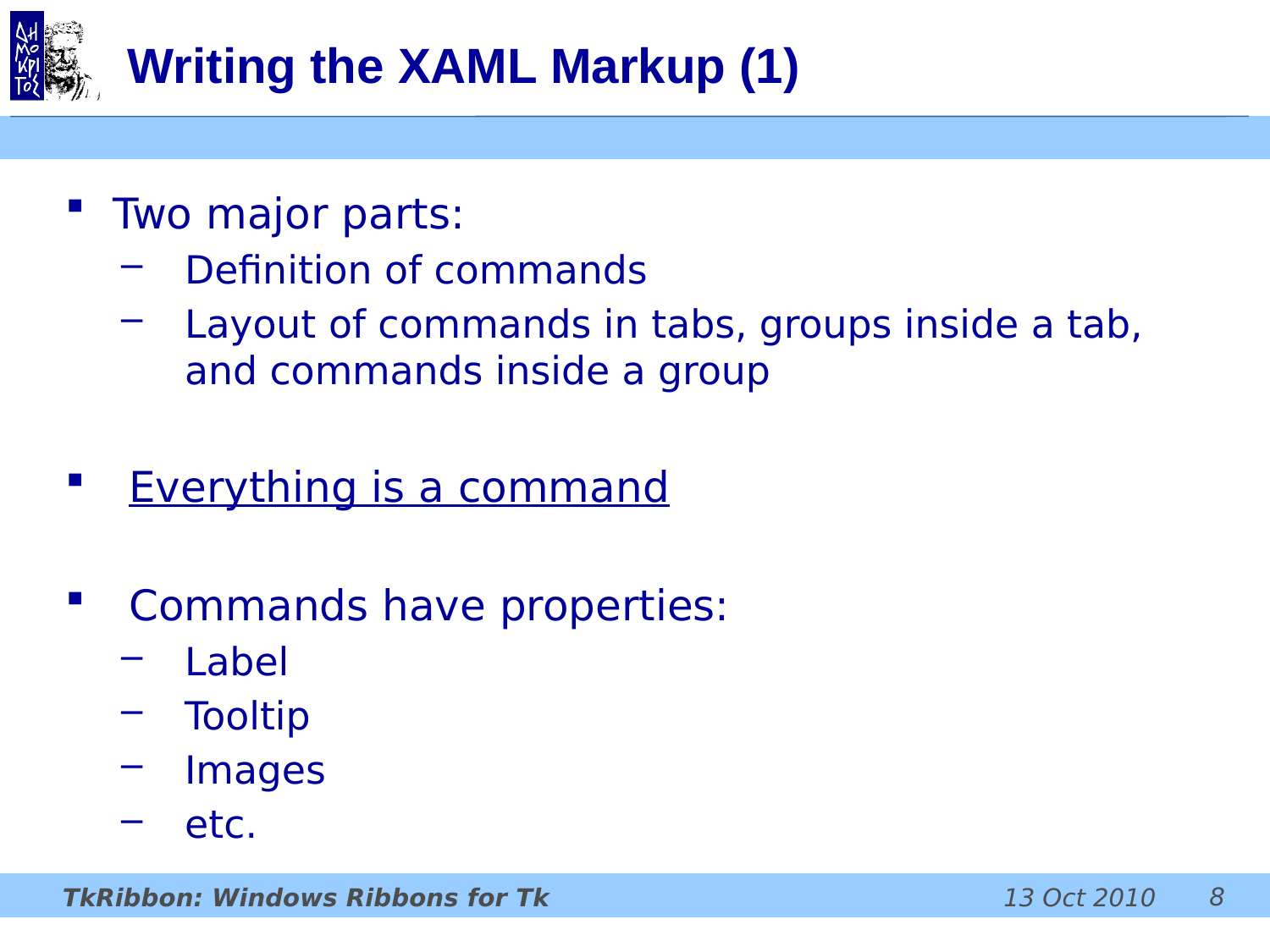

# Writing the XAML Markup (1)
Two major parts:
Definition of commands
Layout of commands in tabs, groups inside a tab, and commands inside a group

Everything is a command

Commands have properties:
Label
Tooltip
Images
etc.
8
TkRibbon: Windows Ribbons for Tk
13 Oct 2010